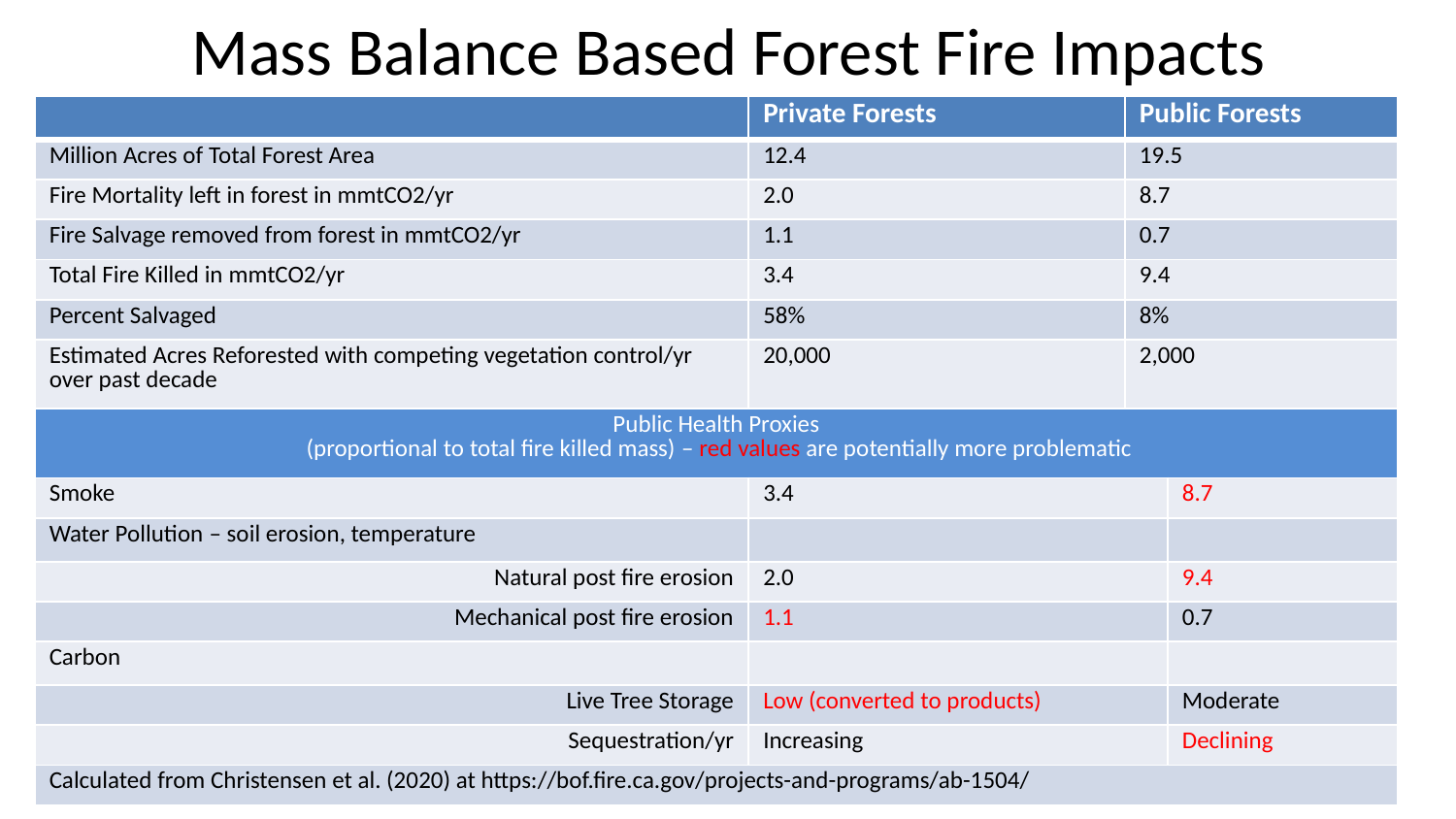

# Mass Balance Based Forest Fire Impacts
|  | Private Forests | Public Forests |  |
| --- | --- | --- | --- |
| Million Acres of Total Forest Area | 12.4 | 19.5 |  |
| Fire Mortality left in forest in mmtCO2/yr | 2.0 | 8.7 |  |
| Fire Salvage removed from forest in mmtCO2/yr | 1.1 | 0.7 |  |
| Total Fire Killed in mmtCO2/yr | 3.4 | 9.4 |  |
| Percent Salvaged | 58% | 8% |  |
| Estimated Acres Reforested with competing vegetation control/yr over past decade | 20,000 | 2,000 |  |
| Public Health Proxies (proportional to total fire killed mass) – red values are potentially more problematic |  |  |  |
| Smoke | 3.4 |  | 8.7 |
| Water Pollution – soil erosion, temperature |  |  |  |
| Natural post fire erosion | 2.0 |  | 9.4 |
| Mechanical post fire erosion | 1.1 |  | 0.7 |
| Carbon |  |  |  |
| Live Tree Storage | Low (converted to products) |  | Moderate |
| Sequestration/yr | Increasing |  | Declining |
| Calculated from Christensen et al. (2020) at https://bof.fire.ca.gov/projects-and-programs/ab-1504/ |  |  |  |
12